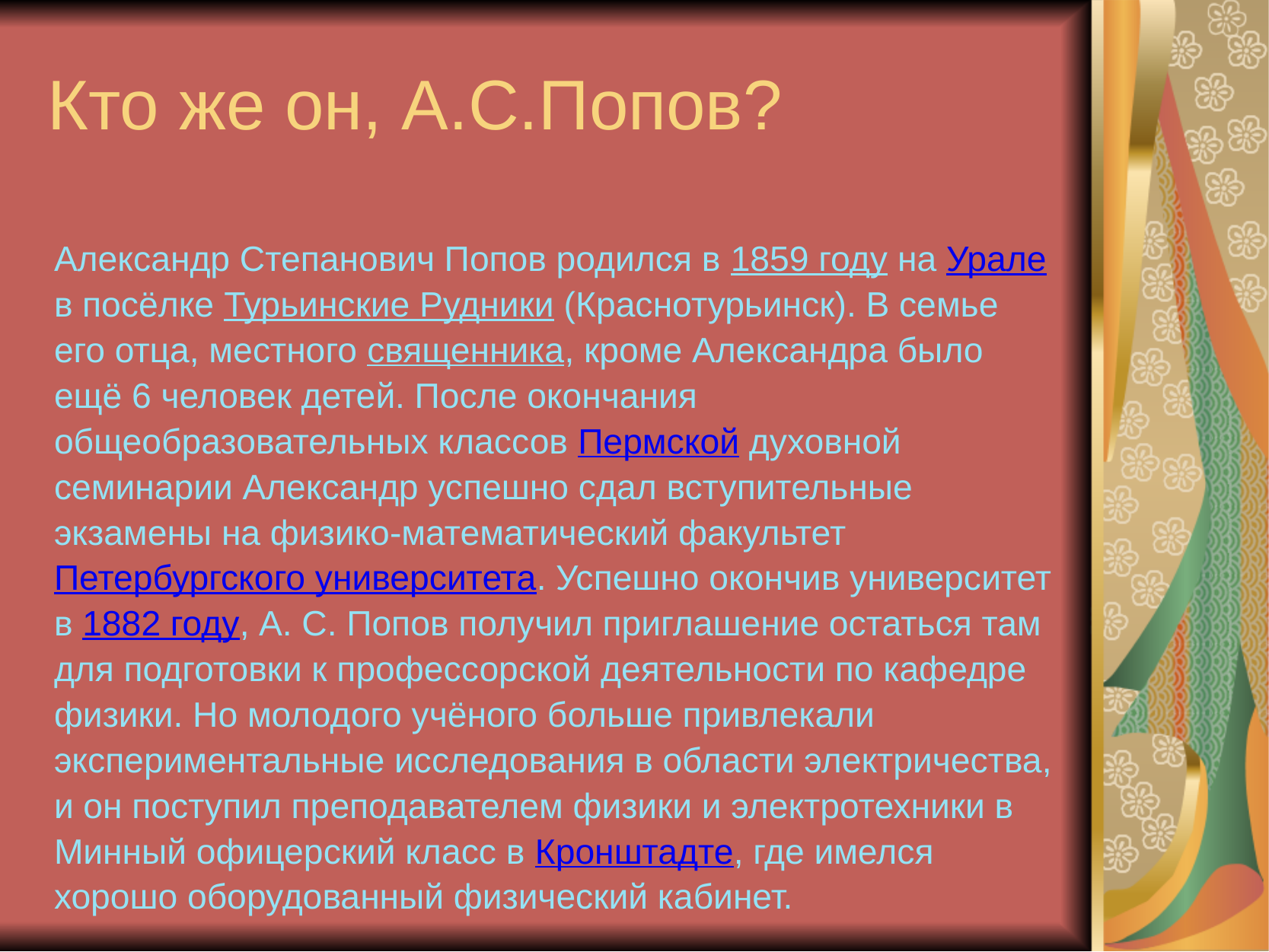

# Кто же он, А.С.Попов?
Александр Степанович Попов родился в 1859 году на Урале в посёлке Турьинские Рудники (Краснотурьинск). В семье его отца, местного священника, кроме Александра было ещё 6 человек детей. После окончания общеобразовательных классов Пермской духовной семинарии Александр успешно сдал вступительные экзамены на физико-математический факультет Петербургского университета. Успешно окончив университет в 1882 году, А. С. Попов получил приглашение остаться там для подготовки к профессорской деятельности по кафедре физики. Но молодого учёного больше привлекали экспериментальные исследования в области электричества, и он поступил преподавателем физики и электротехники в Минный офицерский класс в Кронштадте, где имелся хорошо оборудованный физический кабинет.